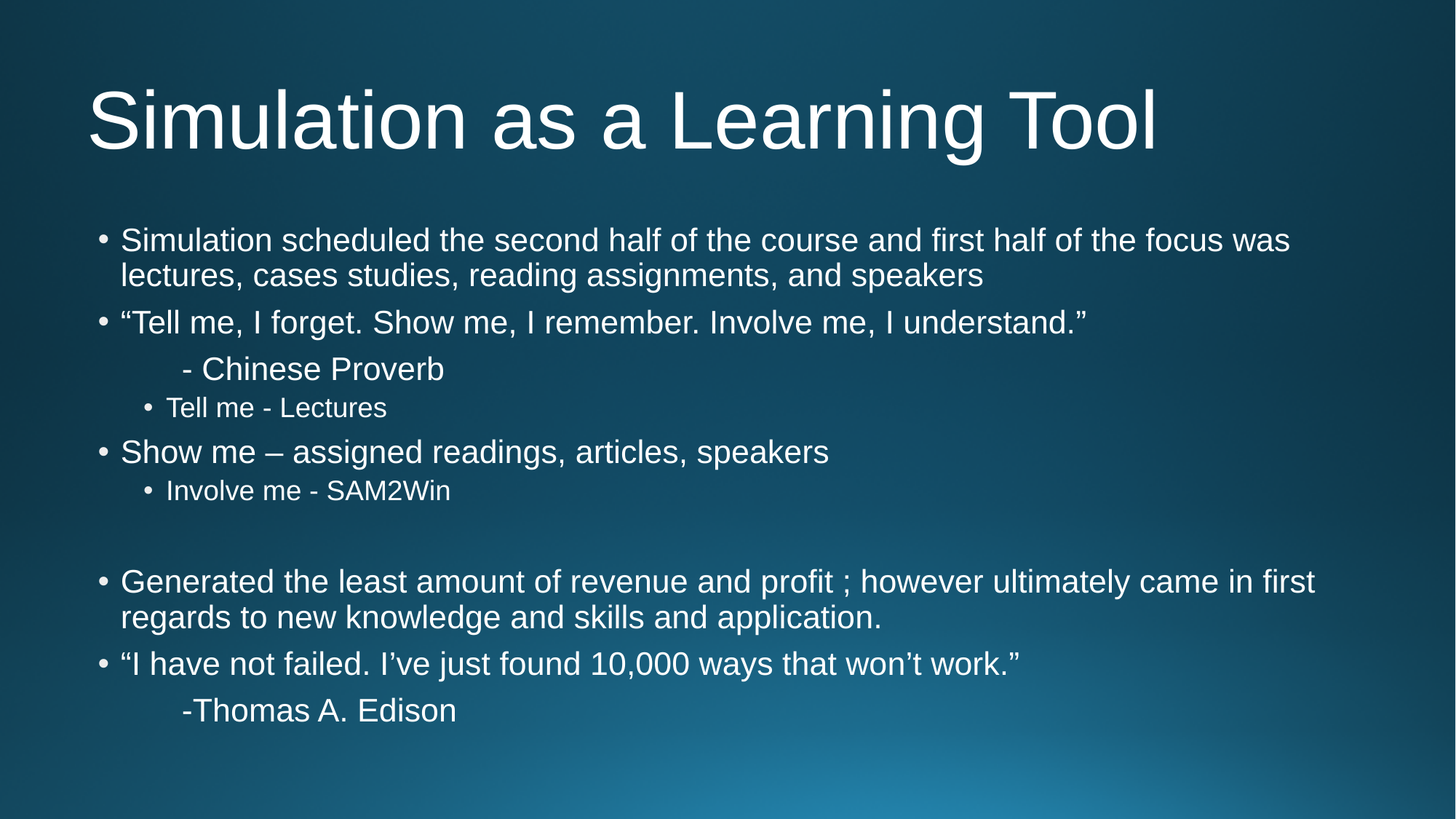

# Simulation as a Learning Tool
Simulation scheduled the second half of the course and first half of the focus was lectures, cases studies, reading assignments, and speakers
“Tell me, I forget. Show me, I remember. Involve me, I understand.”
	- Chinese Proverb
Tell me - Lectures
Show me – assigned readings, articles, speakers
Involve me - SAM2Win

Generated the least amount of revenue and profit ; however ultimately came in first regards to new knowledge and skills and application.
“I have not failed. I’ve just found 10,000 ways that won’t work.”
	-Thomas A. Edison